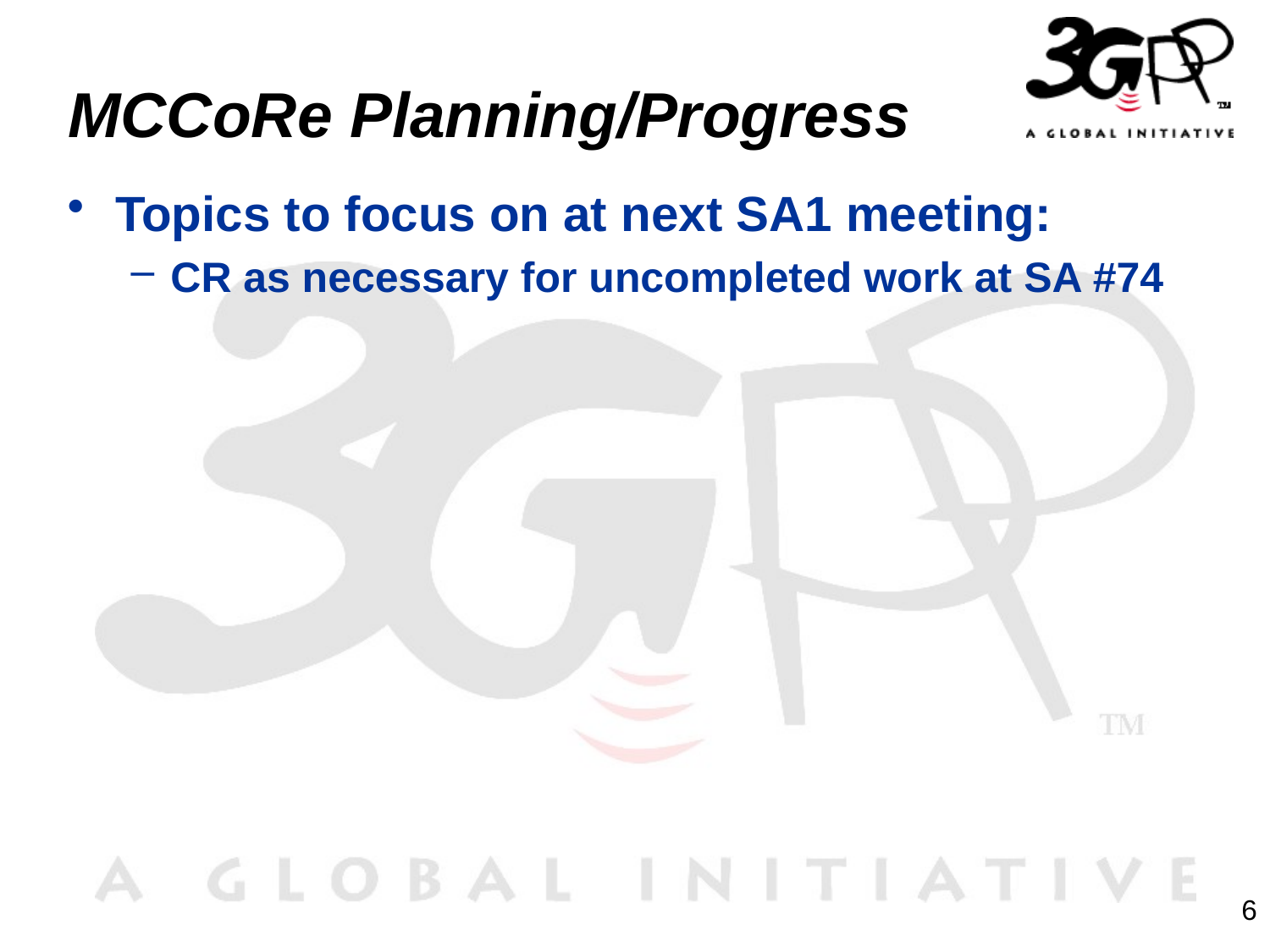

# MCCoRe Planning/Progress
Topics to focus on at next SA1 meeting:
CR as necessary for uncompleted work at SA #74
6